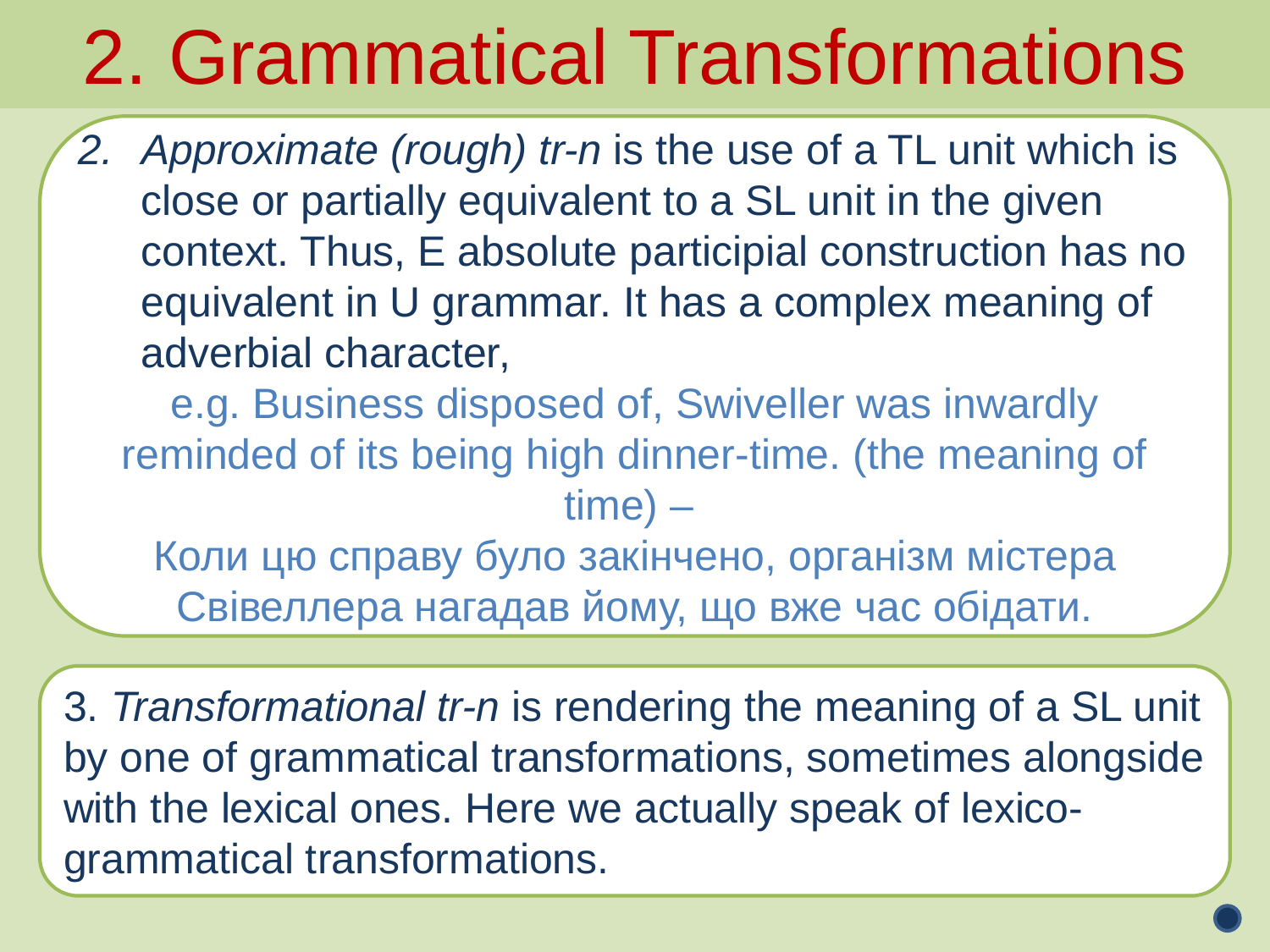

2. Grammatical Transformations
Approximate (rough) tr-n is the use of a TL unit which is close or partially equivalent to a SL unit in the given context. Thus, E absolute participial construction has no equivalent in U grammar. It has a complex meaning of adverbial character,
e.g. Business disposed of, Swiveller was inwardly reminded of its being high dinner-time. (the meaning of time) –
Коли цю справу було закінчено, організм містера Свівеллера нагадав йому, що вже час обідати.
3. Transformational tr-n is rendering the meaning of a SL unit by one of grammatical transformations, sometimes alongside with the lexical ones. Here we actually speak of lexico-grammatical transformations.